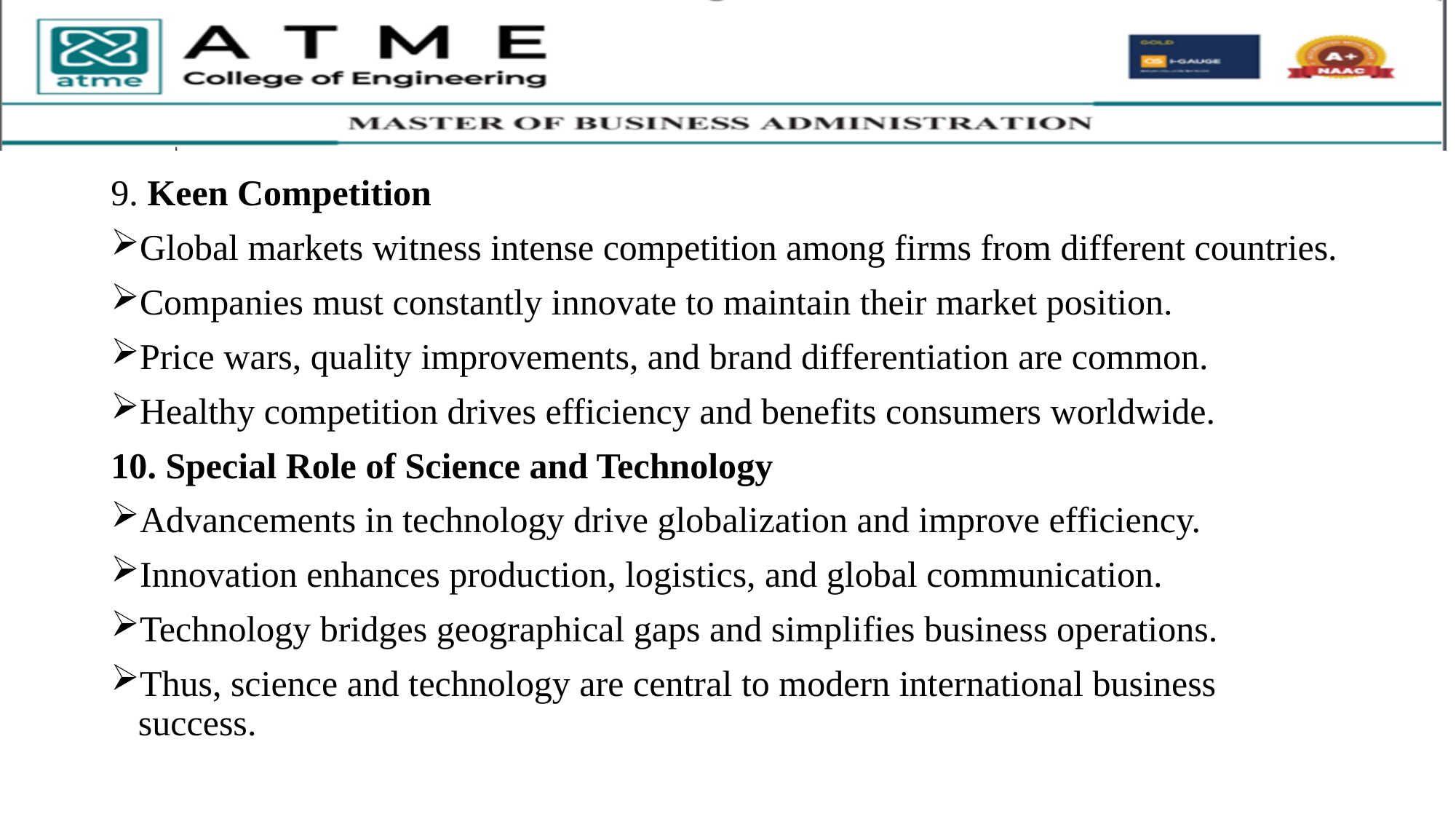

9. Keen Competition
Global markets witness intense competition among firms from different countries.
Companies must constantly innovate to maintain their market position.
Price wars, quality improvements, and brand differentiation are common.
Healthy competition drives efficiency and benefits consumers worldwide.
10. Special Role of Science and Technology
Advancements in technology drive globalization and improve efficiency.
Innovation enhances production, logistics, and global communication.
Technology bridges geographical gaps and simplifies business operations.
Thus, science and technology are central to modern international business success.